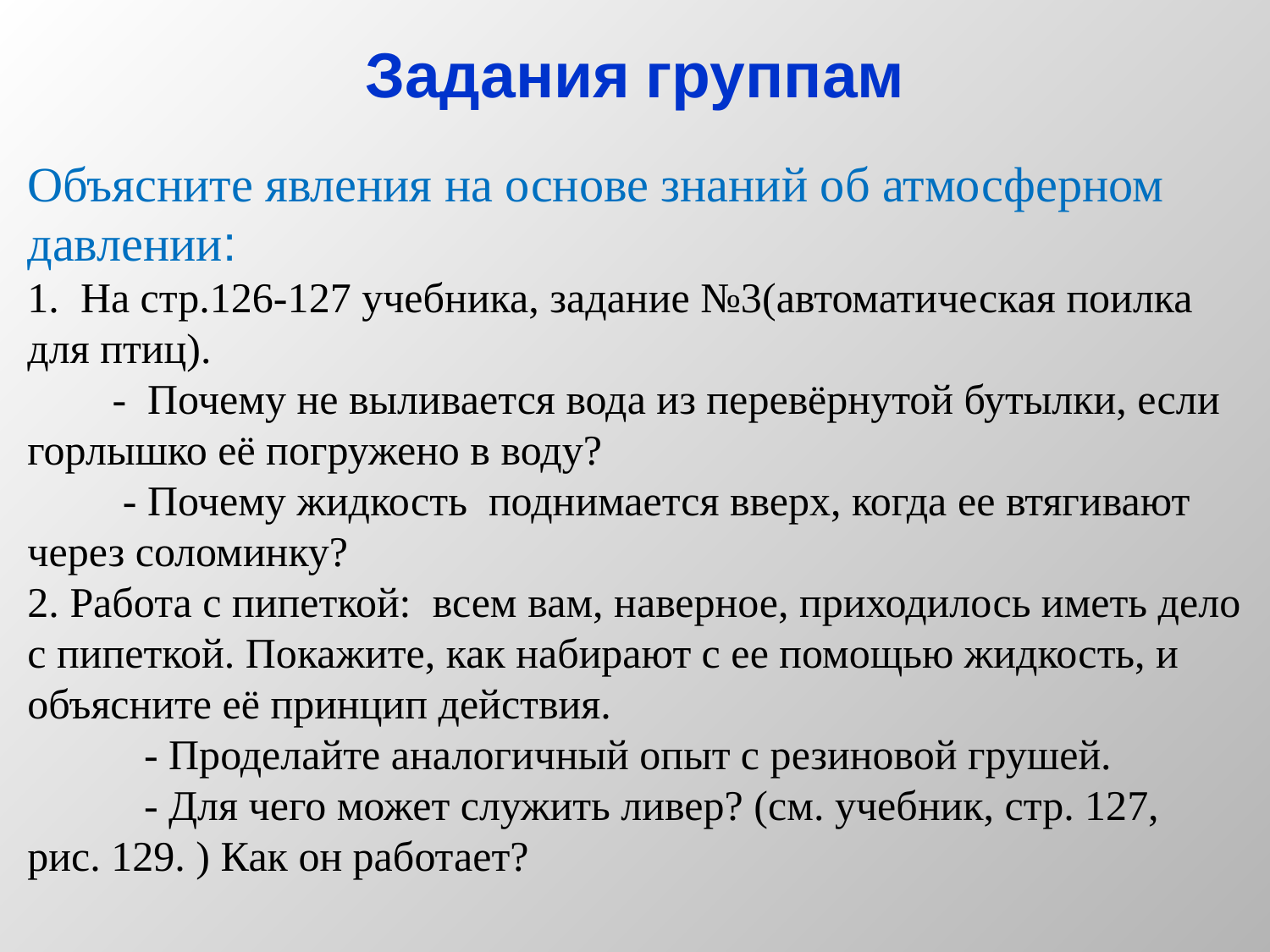

# Задания группам
Объясните явления на основе знаний об атмосферном давлении:
1.  На стр.126-127 учебника, задание №3(автоматическая поилка   для птиц).
        -  Почему не выливается вода из перевёрнутой бутылки, если горлышко её погружено в воду?
         - Почему жидкость  поднимается вверх, когда ее втягивают через соломинку?
2. Работа с пипеткой:  всем вам, наверное, приходилось иметь дело с пипеткой. Покажите, как набирают с ее помощью жидкость, и объясните её принцип действия.
           - Проделайте аналогичный опыт с резиновой грушей.
           - Для чего может служить ливер? (см. учебник, стр. 127, рис. 129. ) Как он работает?